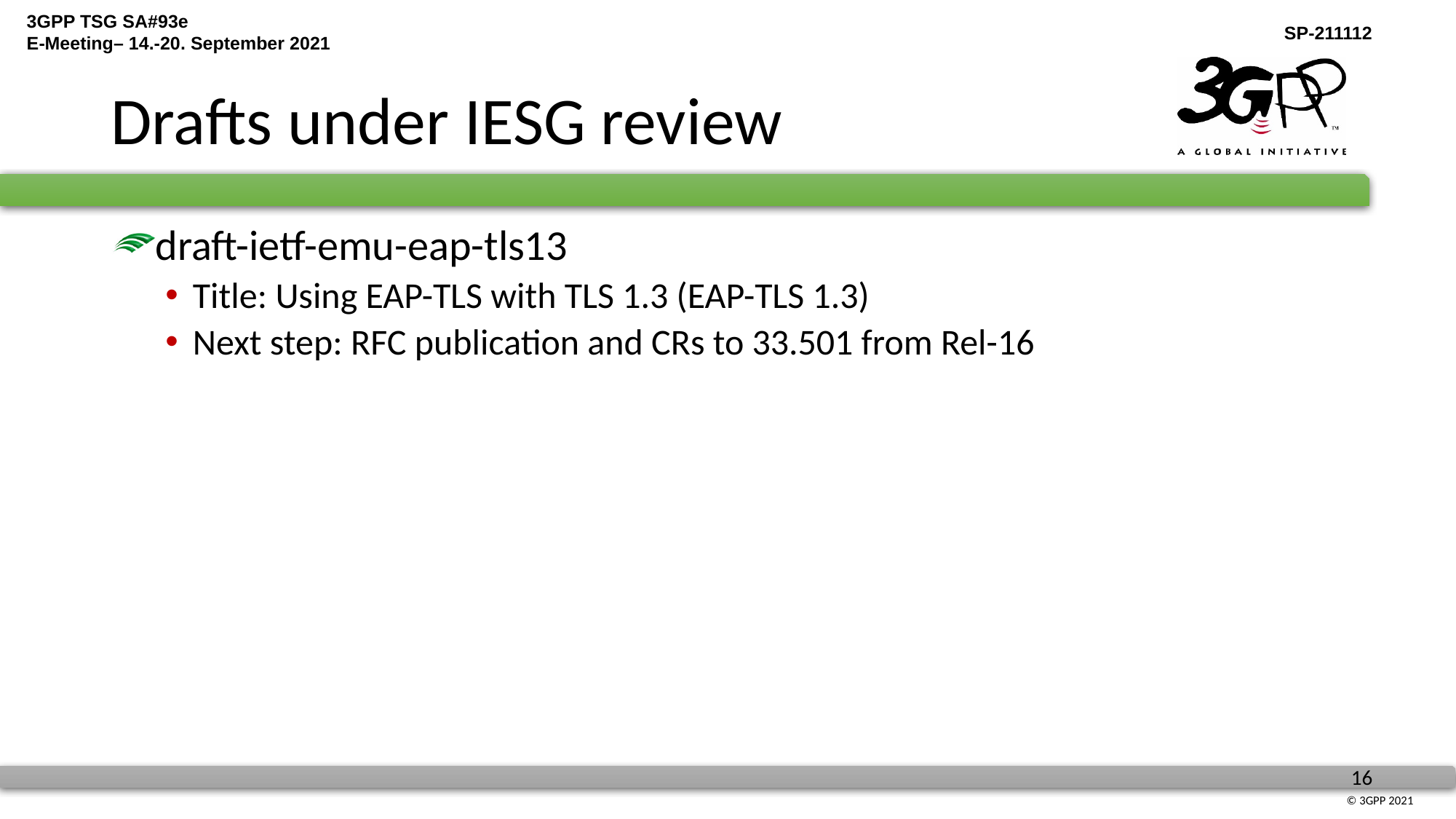

# Drafts under IESG review
draft-ietf-emu-eap-tls13
Title: Using EAP-TLS with TLS 1.3 (EAP-TLS 1.3)
Next step: RFC publication and CRs to 33.501 from Rel-16